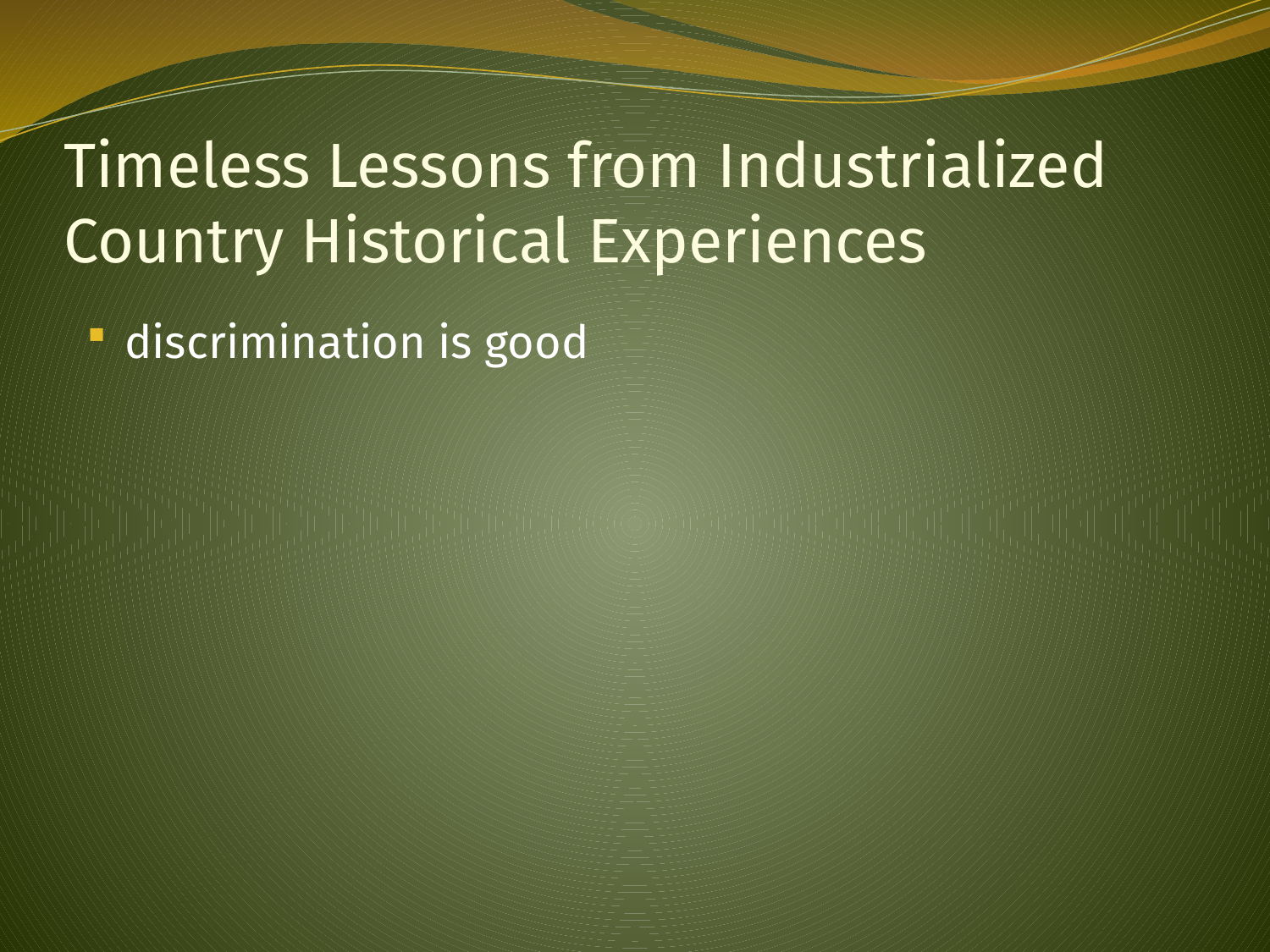

# Timeless Lessons from Industrialized Country Historical Experiences
discrimination is good